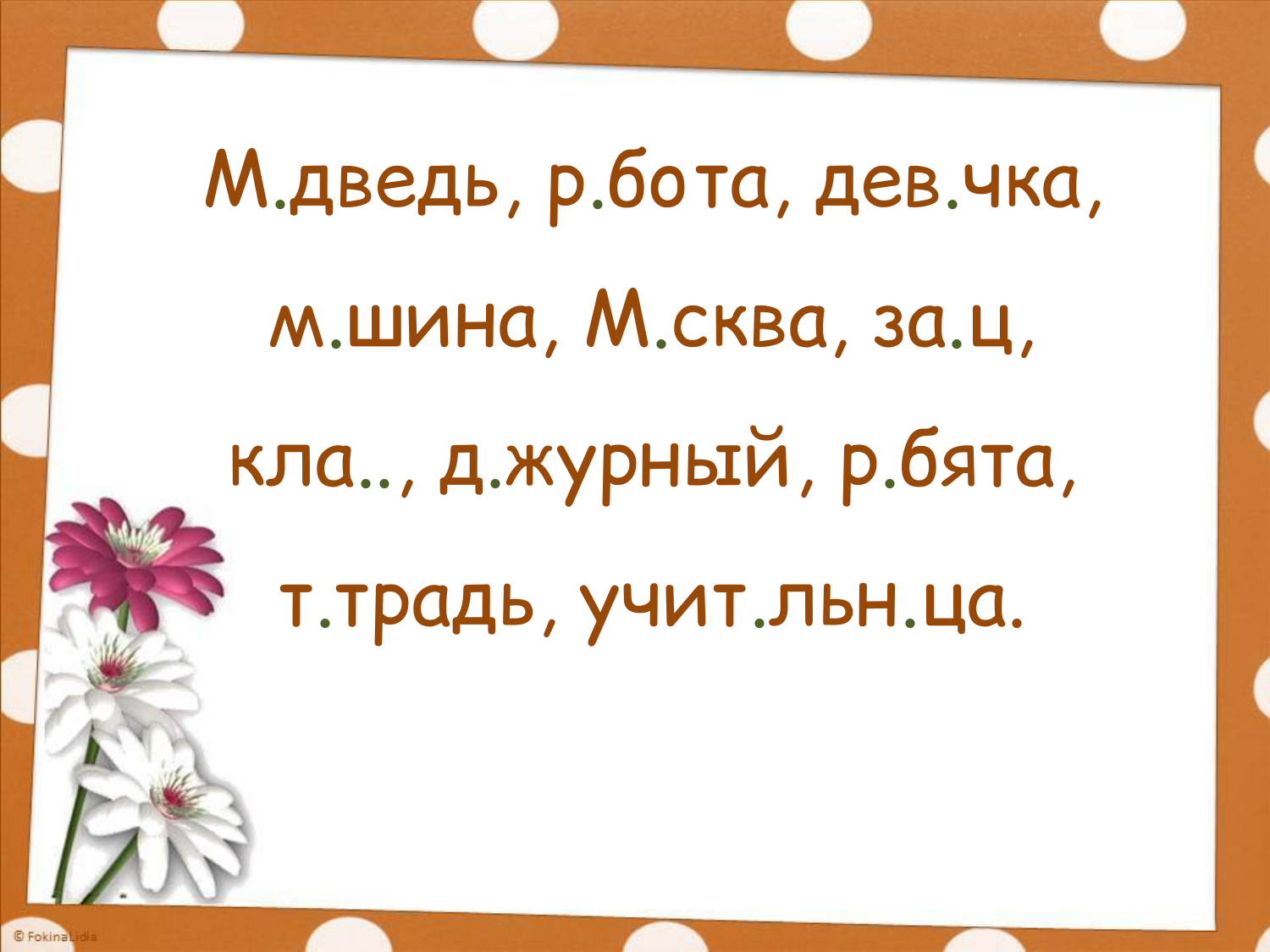

М.дведь, р.бота, дев.чка,
м.шина, М.сква, за.ц,
кла.., д.журный, р.бята,
т.традь, учит.льн.ца.